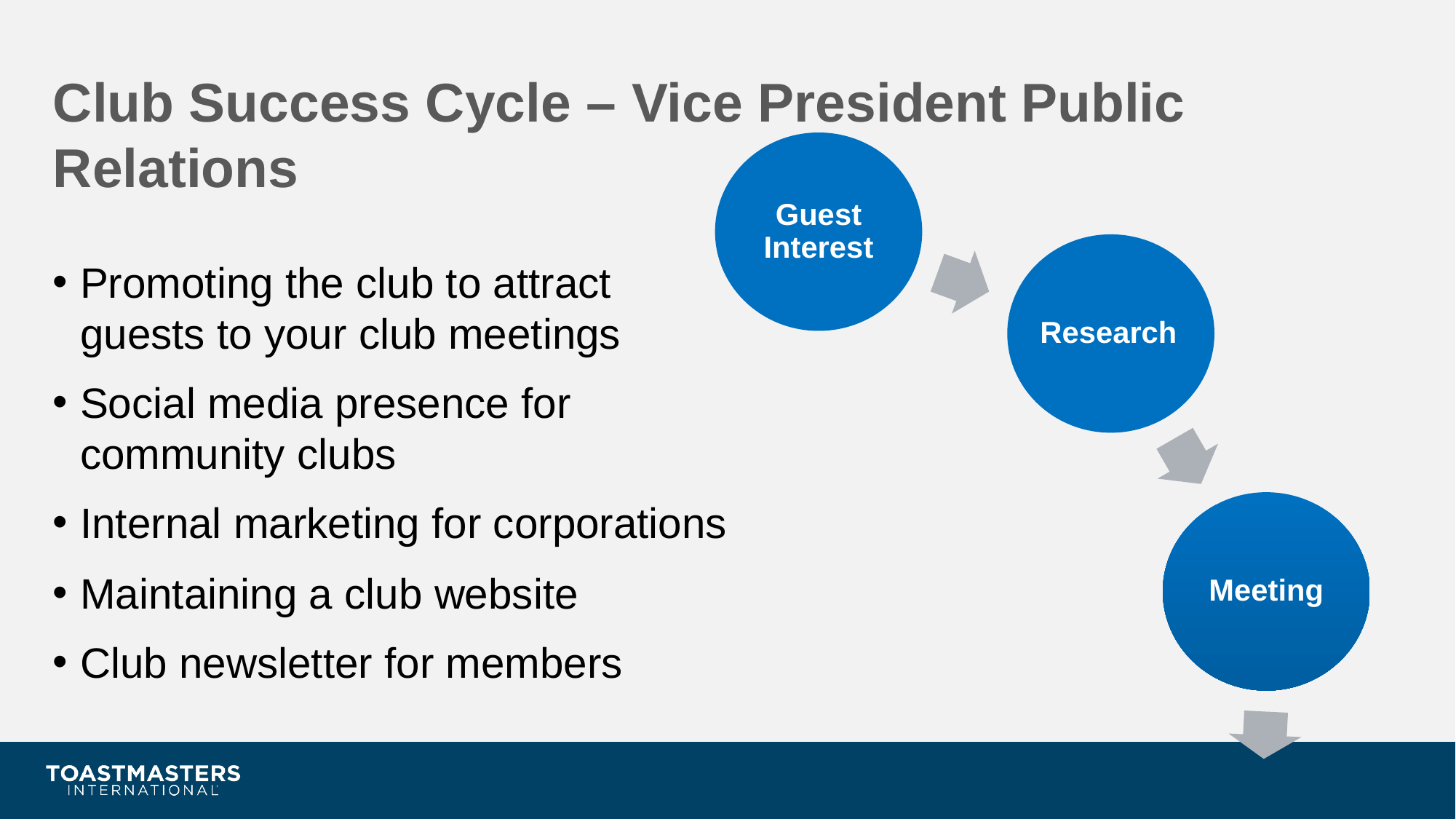

# Club Success Cycle – Vice President Public Relations
Guest Interest
Research

Meeting

Promoting the club to attract guests to your club meetings
Social media presence for community clubs
Internal marketing for corporations
Maintaining a club website
Club newsletter for members